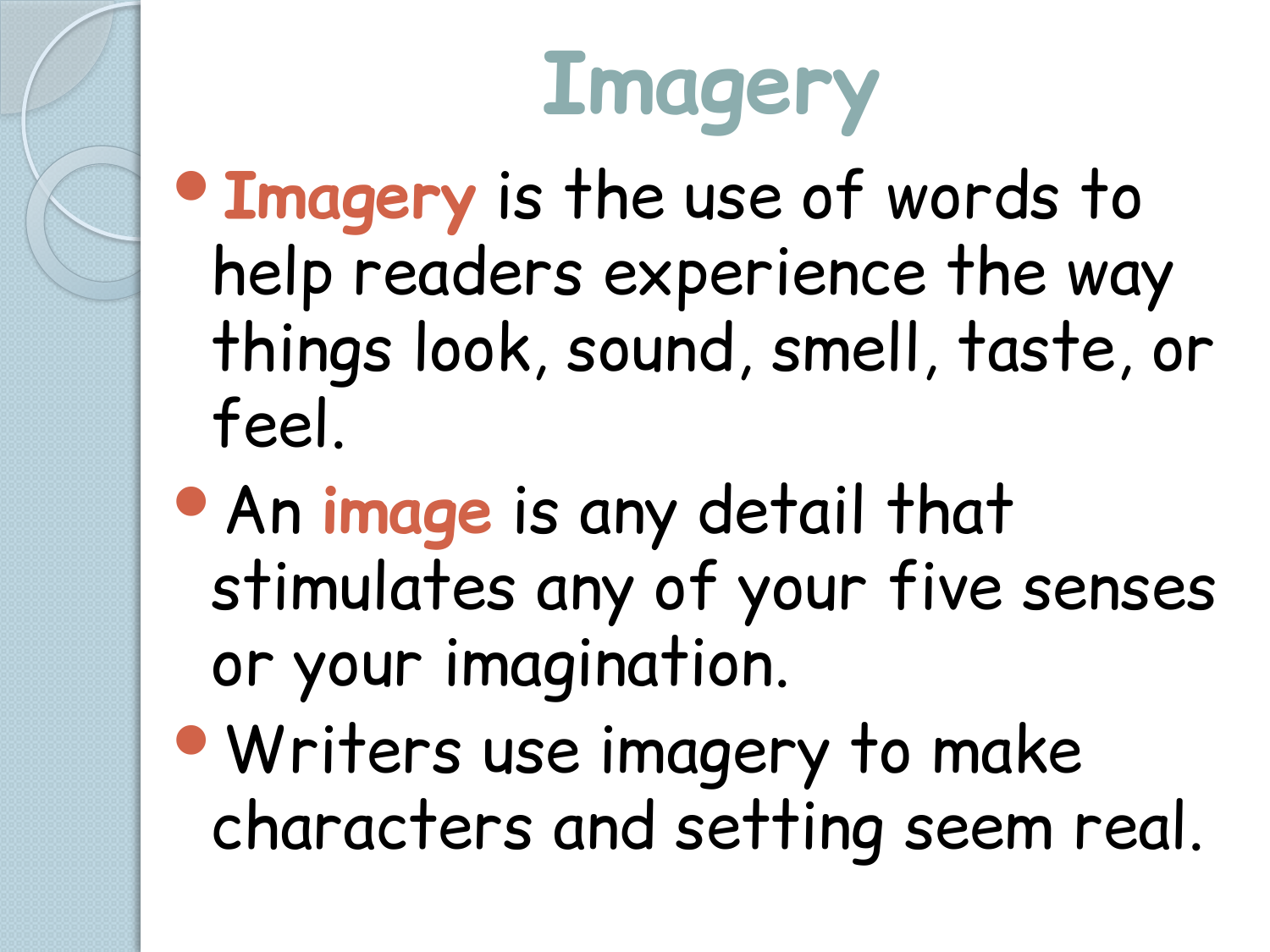

# Imagery
Imagery is the use of words to help readers experience the way things look, sound, smell, taste, or feel.
An image is any detail that stimulates any of your five senses or your imagination.
Writers use imagery to make characters and setting seem real.